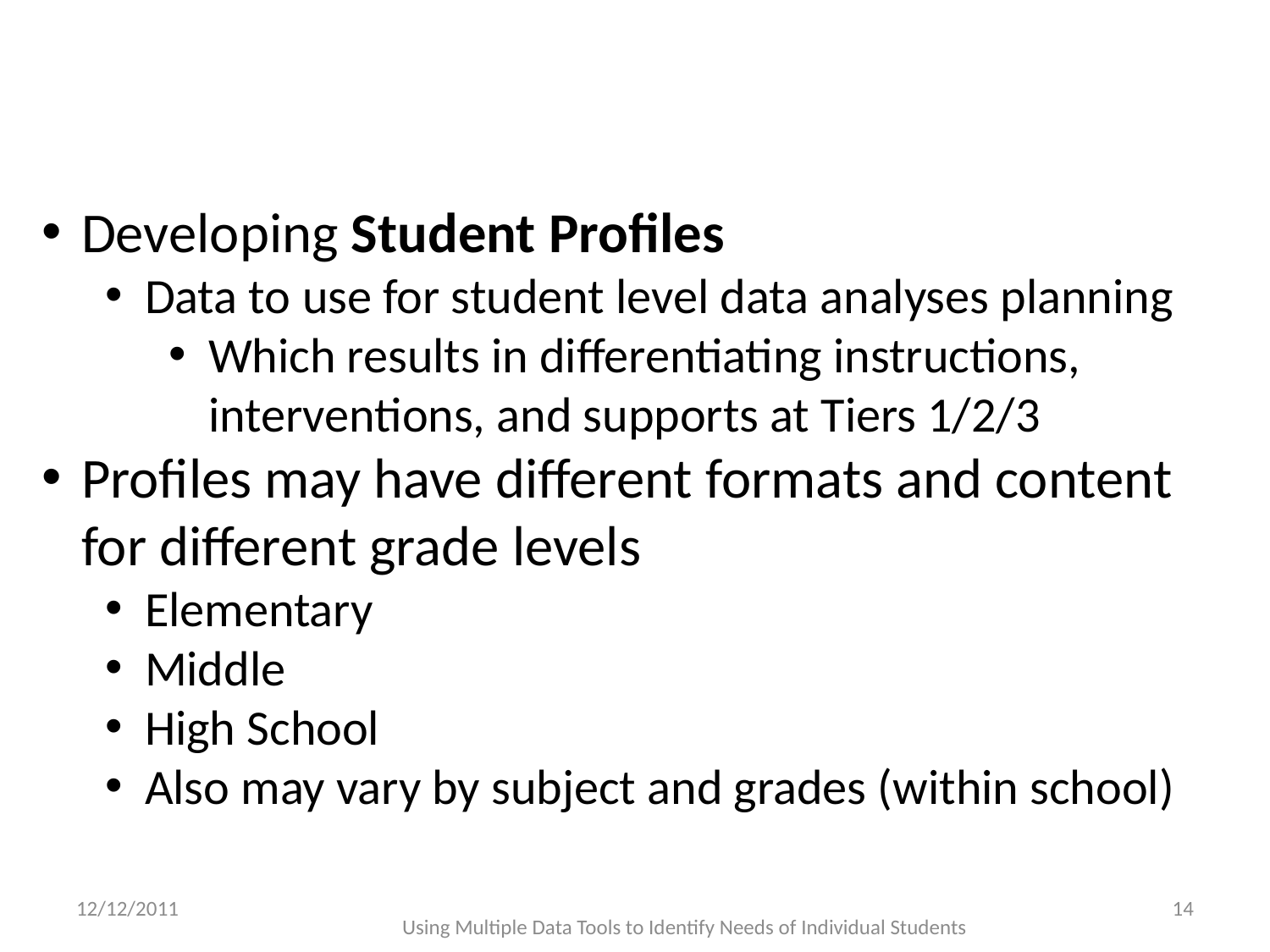

#
Developing Student Profiles
Data to use for student level data analyses planning
Which results in differentiating instructions, interventions, and supports at Tiers 1/2/3
Profiles may have different formats and content for different grade levels
Elementary
Middle
High School
Also may vary by subject and grades (within school)
12/12/2011
14
Using Multiple Data Tools to Identify Needs of Individual Students